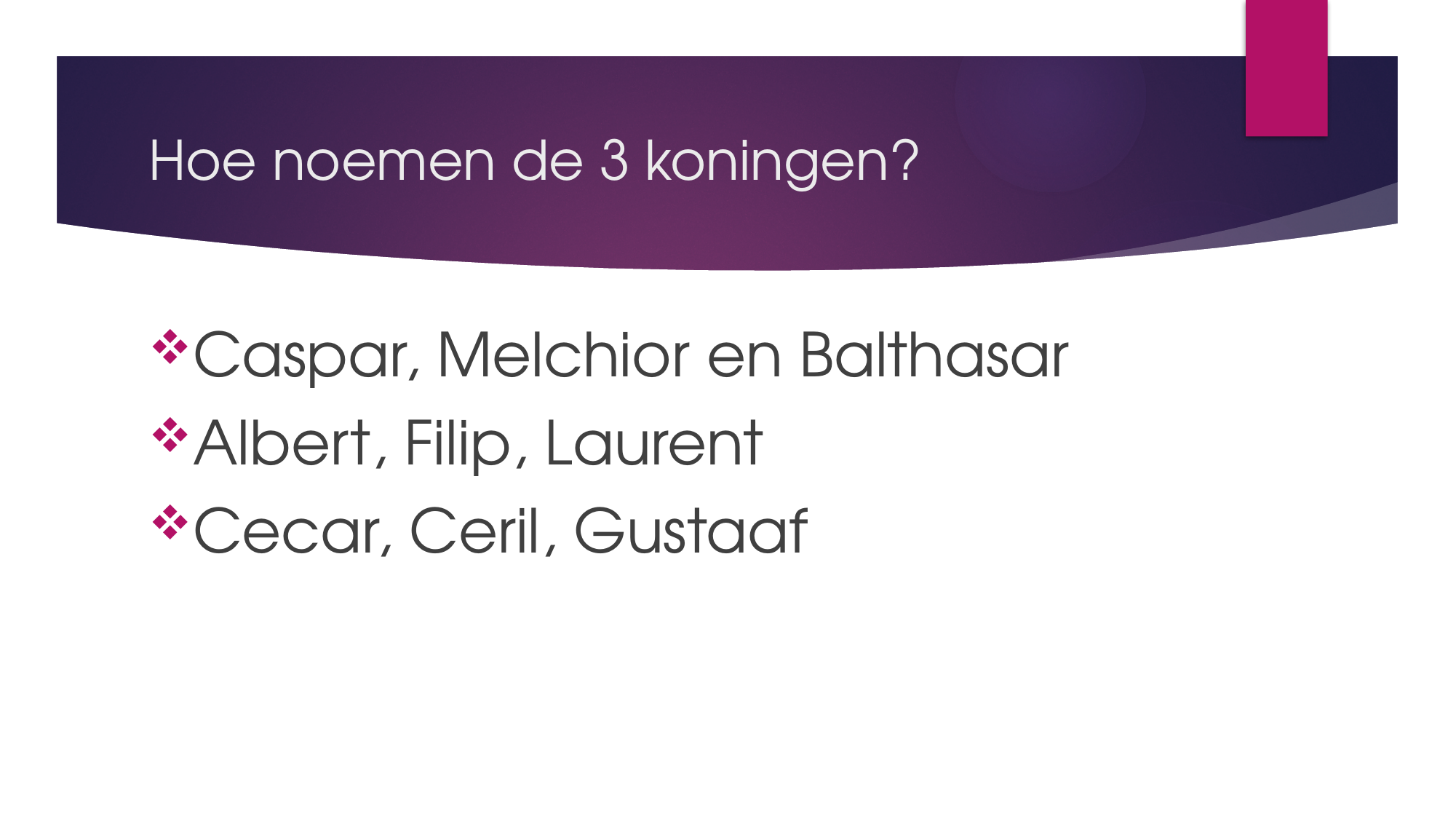

# Hoe noemen de 3 koningen?
Caspar, Melchior en Balthasar
Albert, Filip, Laurent
Cecar, Ceril, Gustaaf